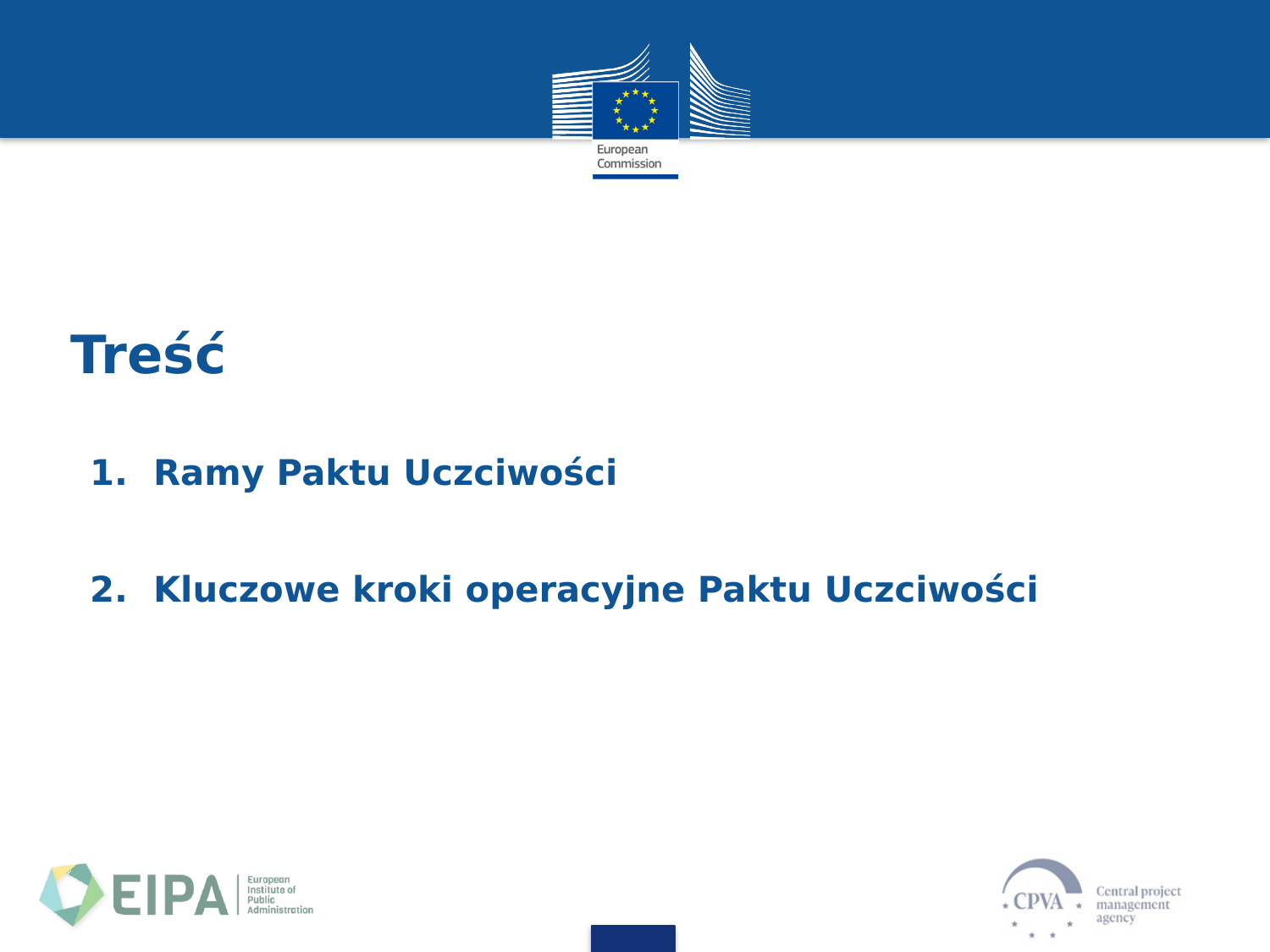

Treść

Ramy Paktu Uczciwości

Kluczowe kroki operacyjne Paktu Uczciwości